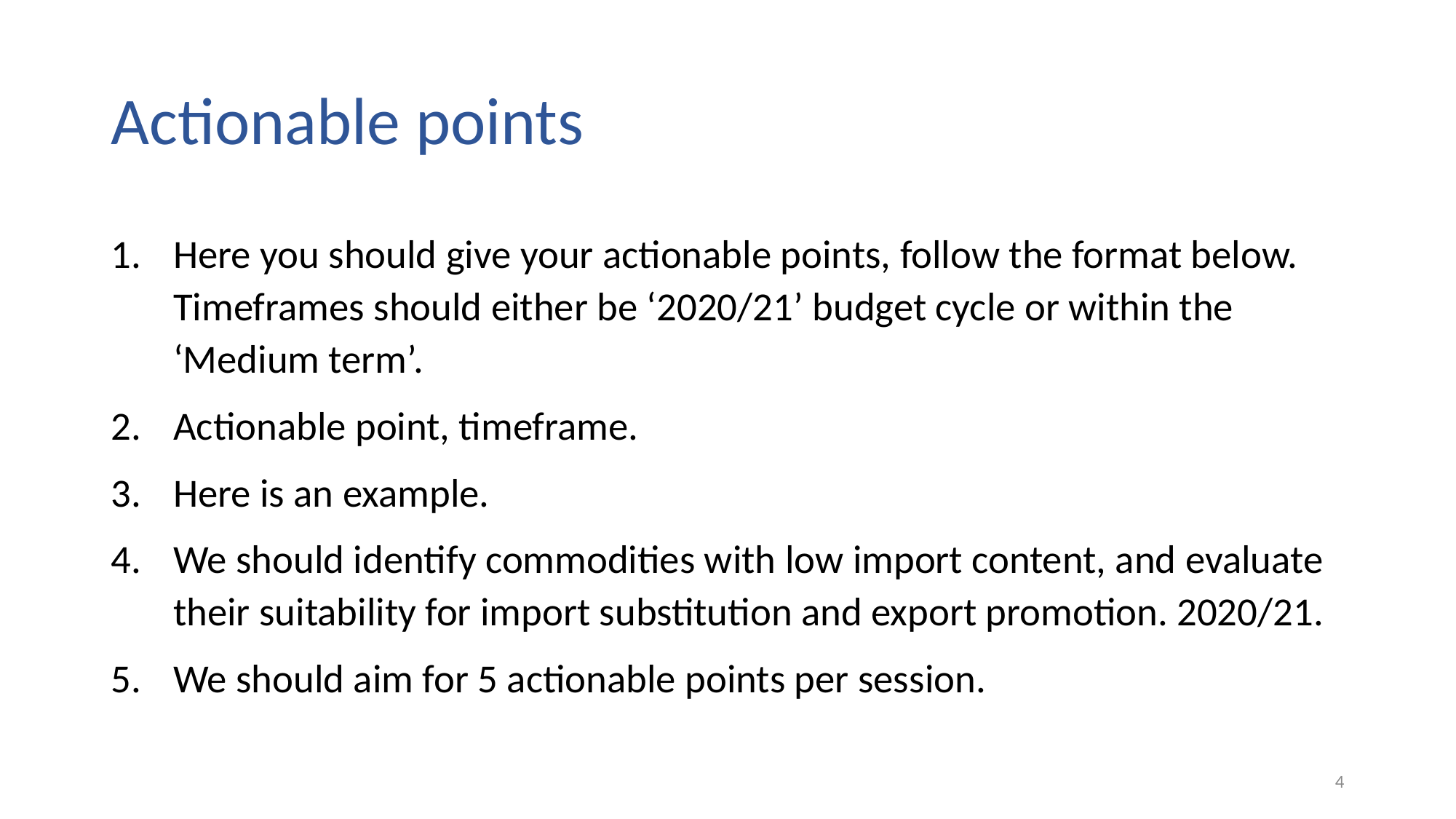

# Actionable points
Here you should give your actionable points, follow the format below. Timeframes should either be ‘2020/21’ budget cycle or within the ‘Medium term’.
Actionable point, timeframe.
Here is an example.
We should identify commodities with low import content, and evaluate their suitability for import substitution and export promotion. 2020/21.
We should aim for 5 actionable points per session.

4